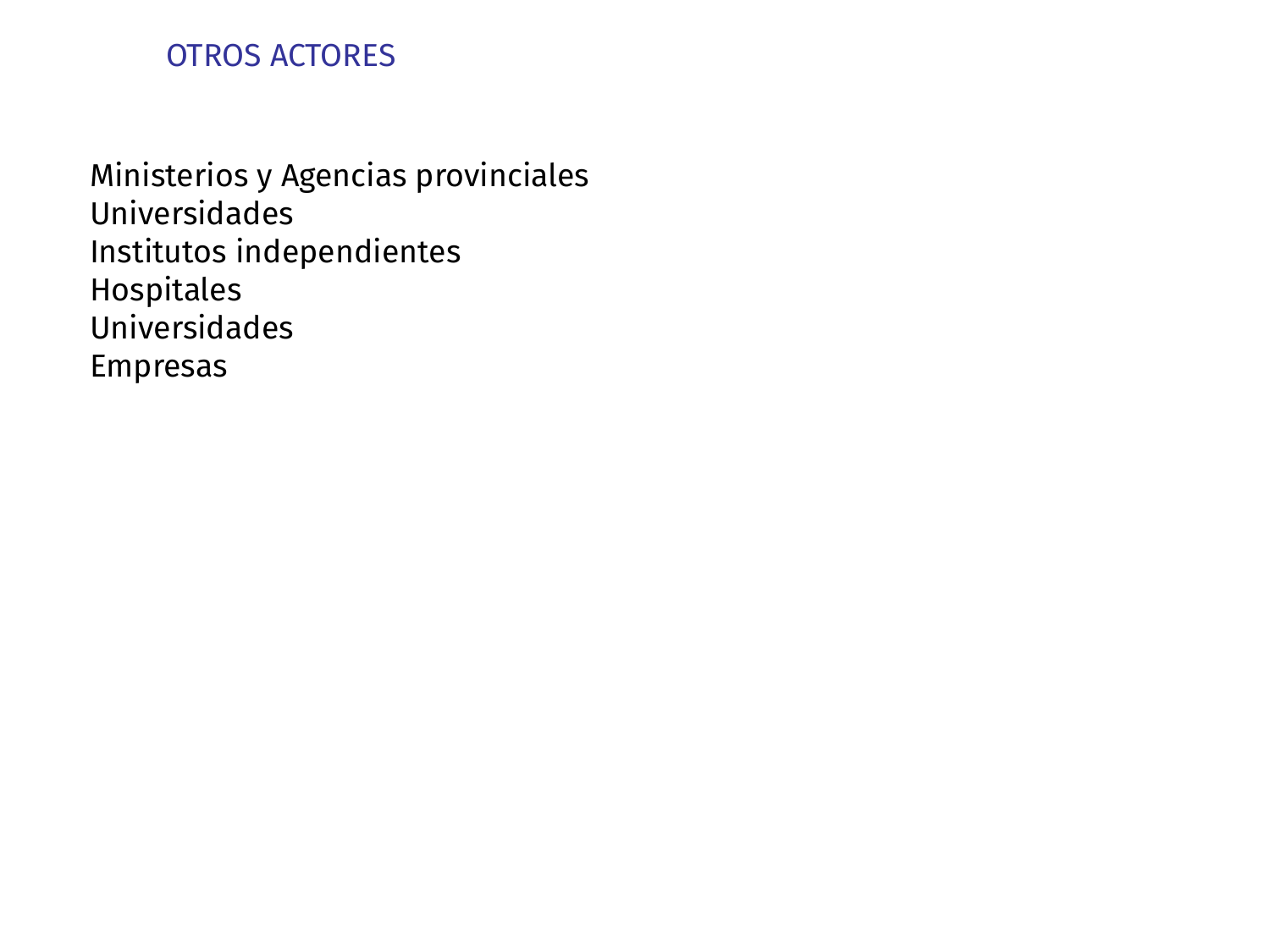

OTROS ACTORES
Ministerios y Agencias provinciales
Universidades
Institutos independientes
Hospitales
Universidades
Empresas